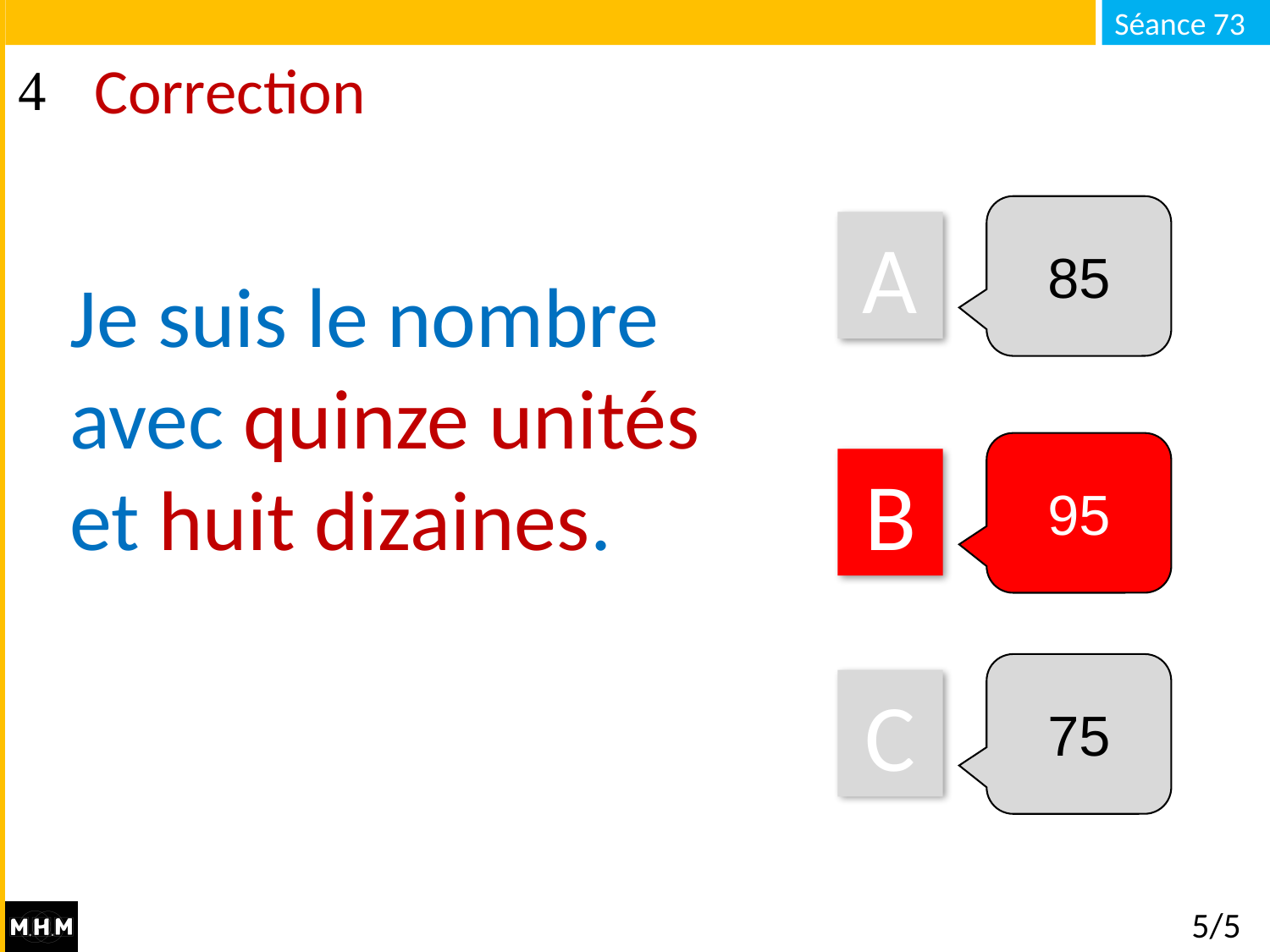

# Correction
85
A
Je suis le nombre avec quinze unités et huit dizaines.
95
B
75
C
5/5